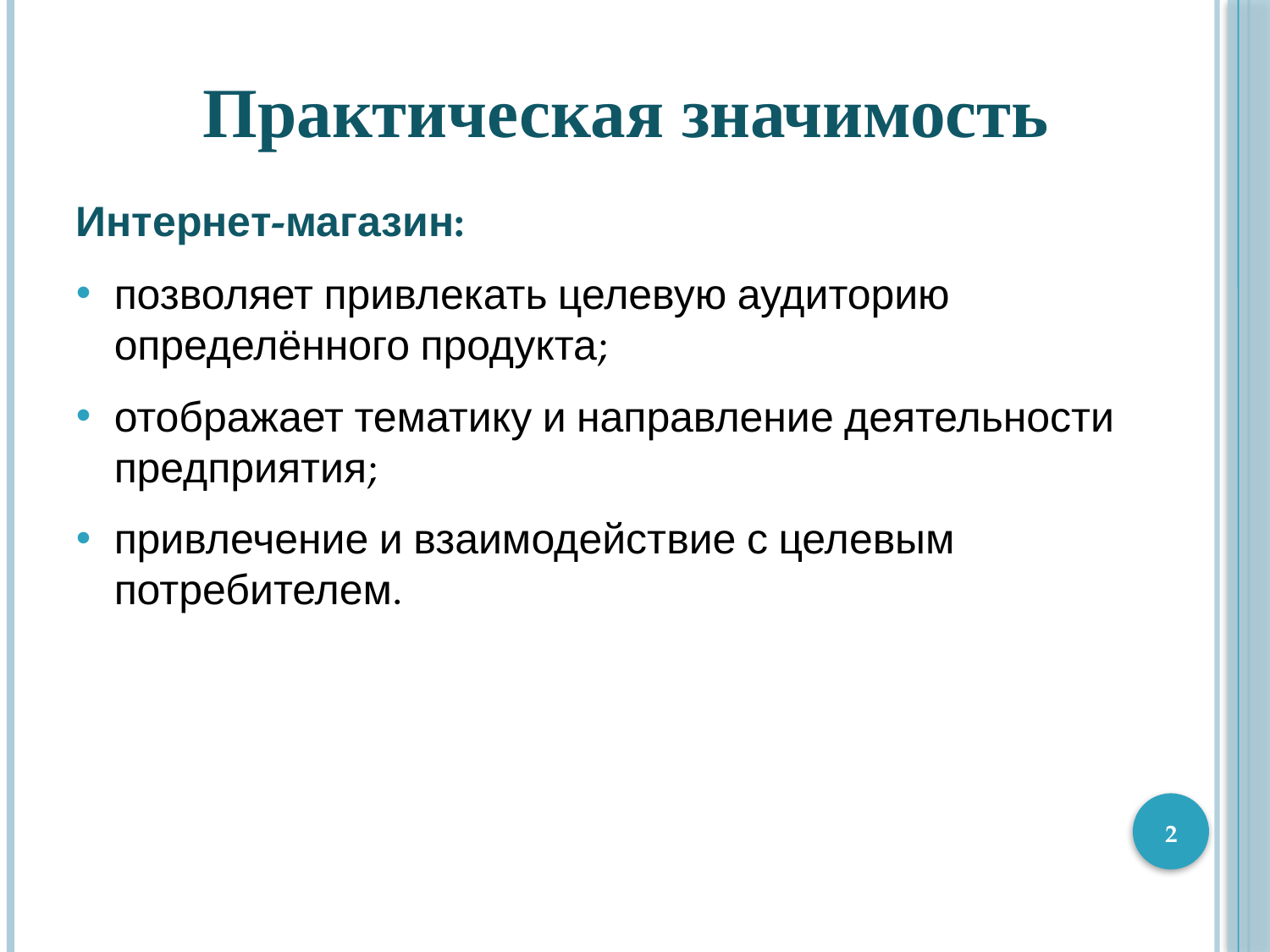

Практическая значимость
Интернет-магазин:
позволяет привлекать целевую аудиторию определённого продукта;
отображает тематику и направление деятельности предприятия;
привлечение и взаимодействие с целевым потребителем.
2